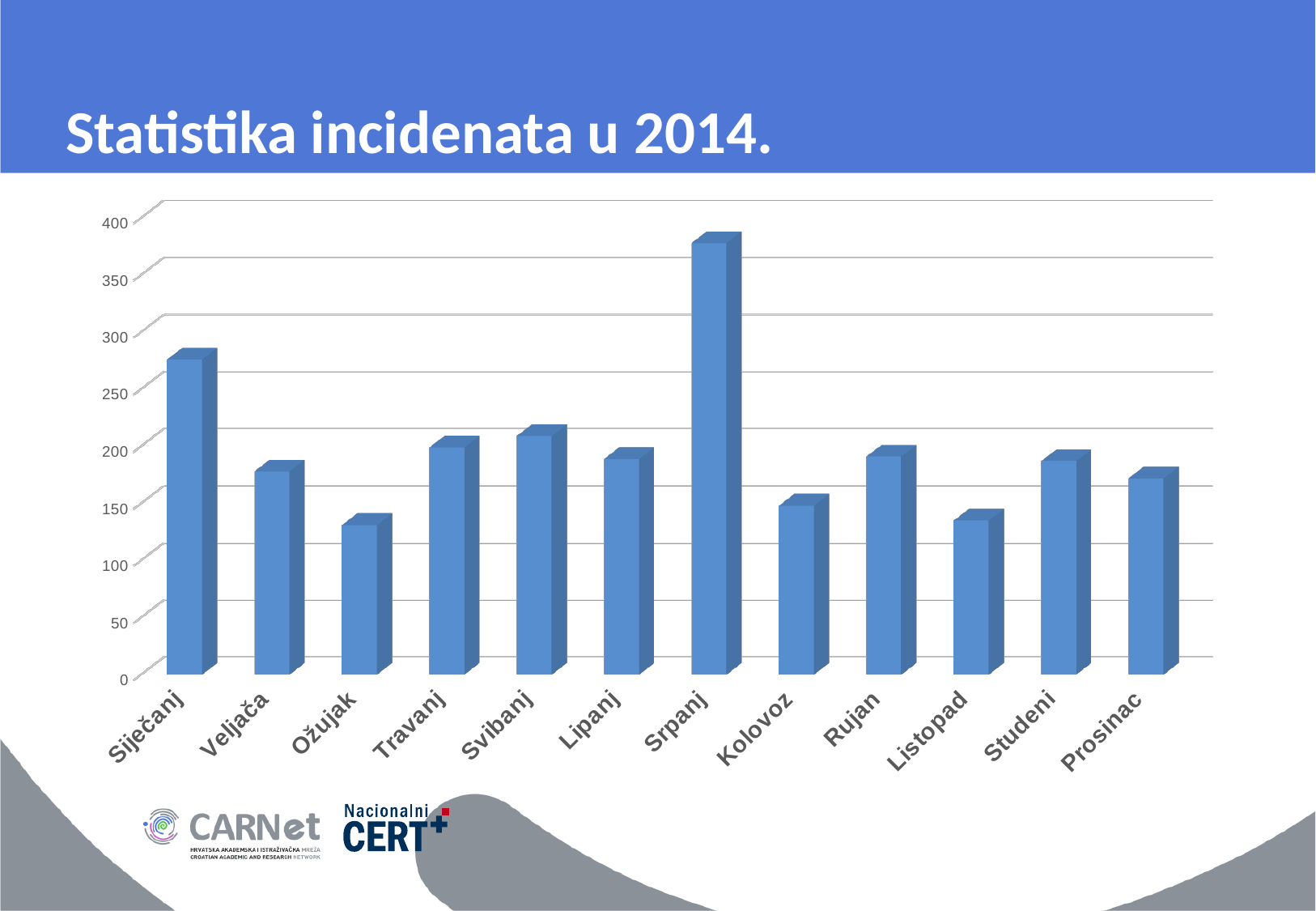

# Statistika incidenata u 2014.

[unsupported chart]